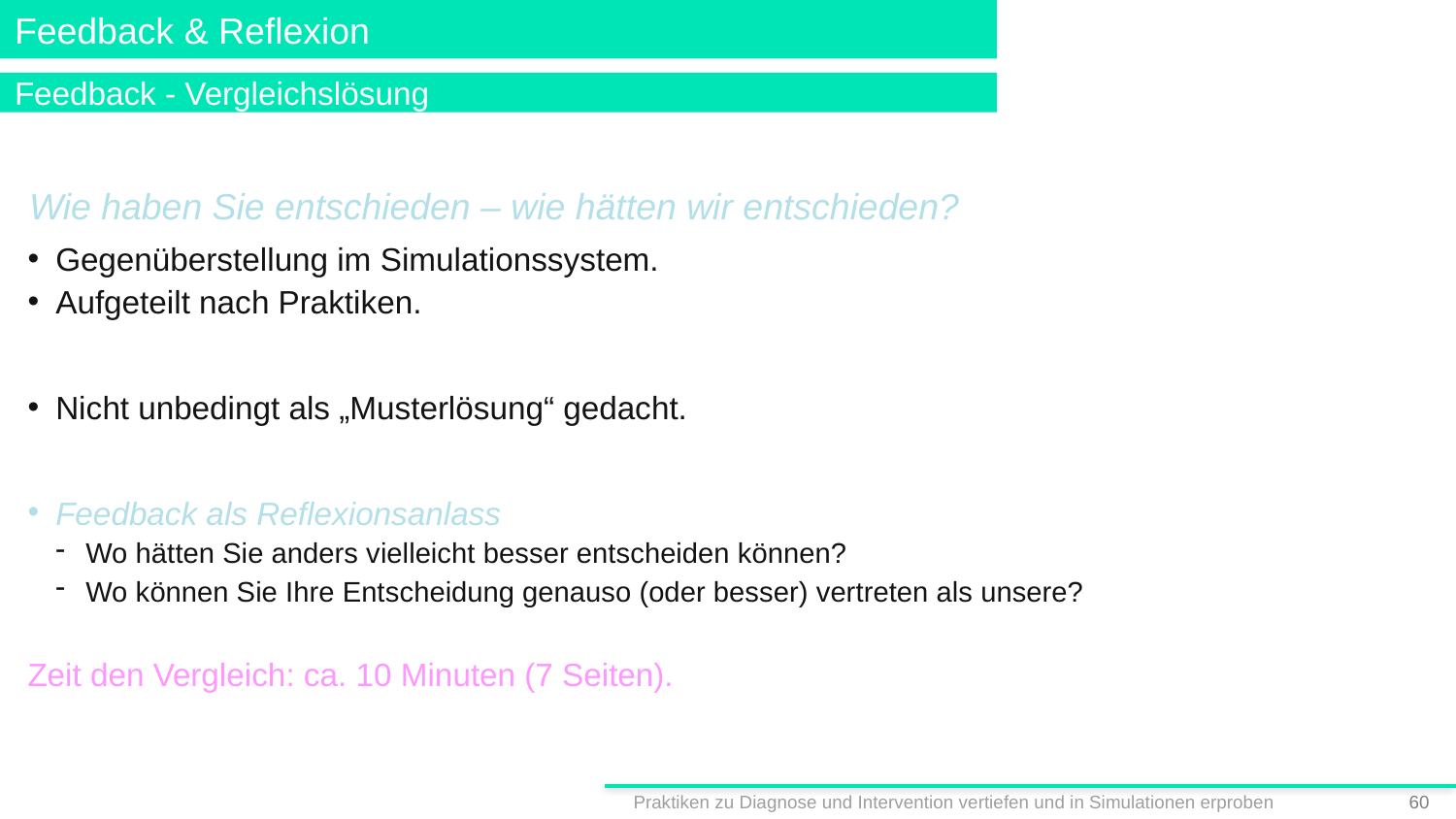

# Feedback & Reflexion

Feedback - Vergleichslösung

Wie haben Sie entschieden – wie hätten wir entschieden?
Gegenüberstellung im Simulationssystem.
Aufgeteilt nach Praktiken.

Nicht unbedingt als „Musterlösung“ gedacht.

Feedback als Reflexionsanlass
Wo hätten Sie anders vielleicht besser entscheiden können?
Wo können Sie Ihre Entscheidung genauso (oder besser) vertreten als unsere?

Zeit den Vergleich: ca. 10 Minuten (7 Seiten).
Praktiken zu Diagnose und Intervention vertiefen und in Simulationen erproben
60